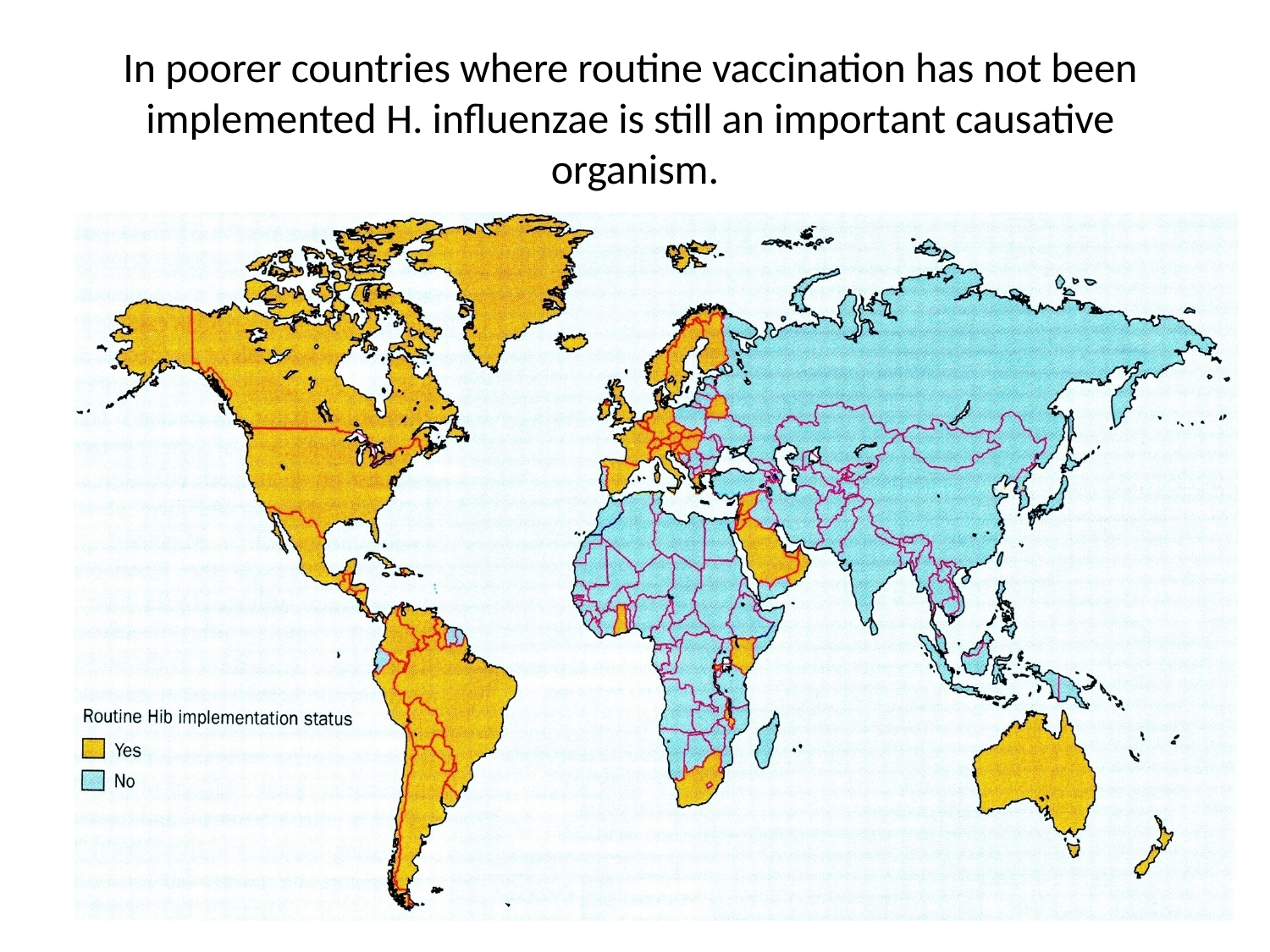

# In poorer countries where routine vaccination has not been  implemented H. influenzae is still an important causative  organism.